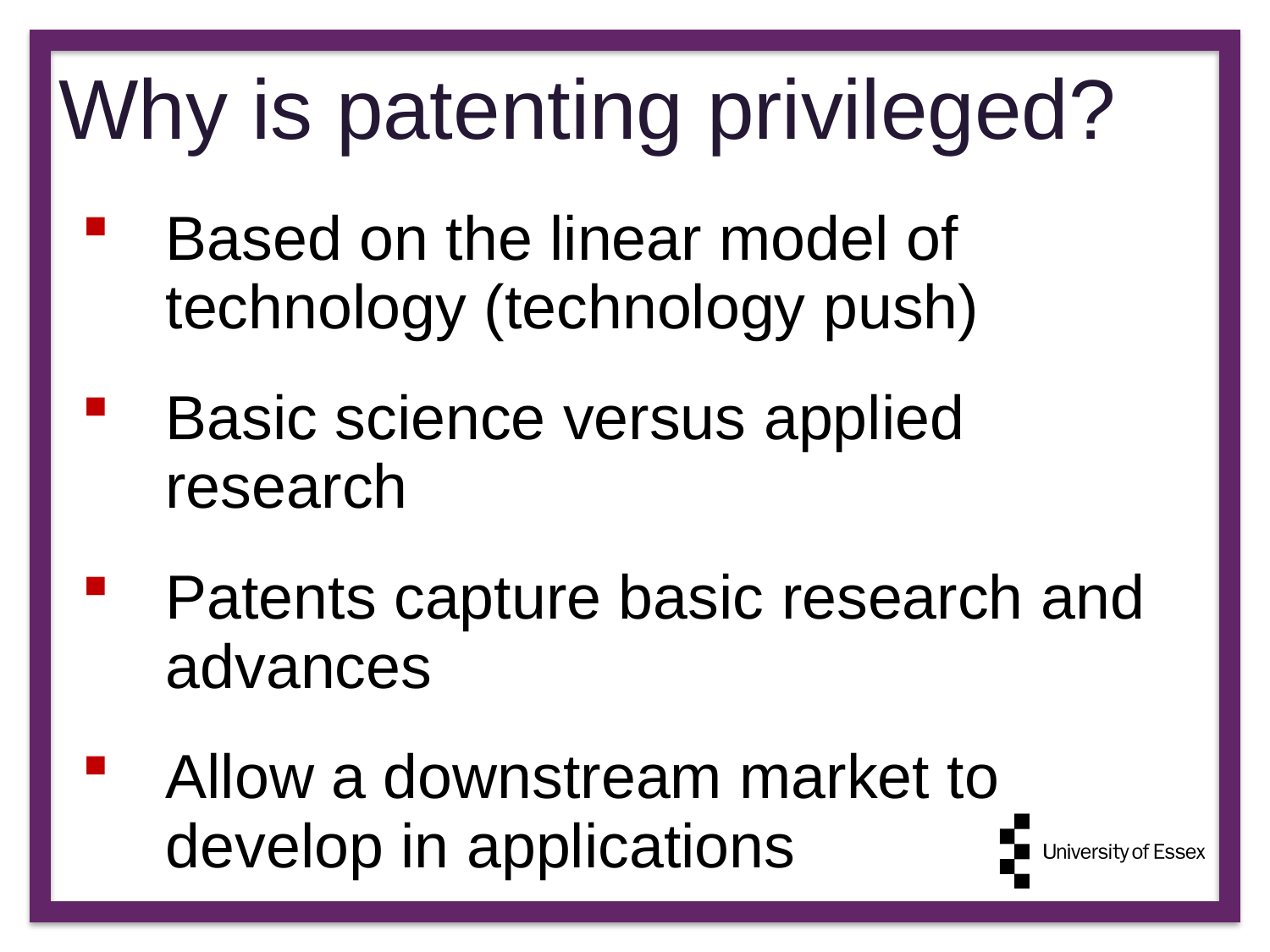

# Why is patenting privileged?
Based on the linear model of technology (technology push)
Basic science versus applied research
Patents capture basic research and advances
Allow a downstream market to develop in applications